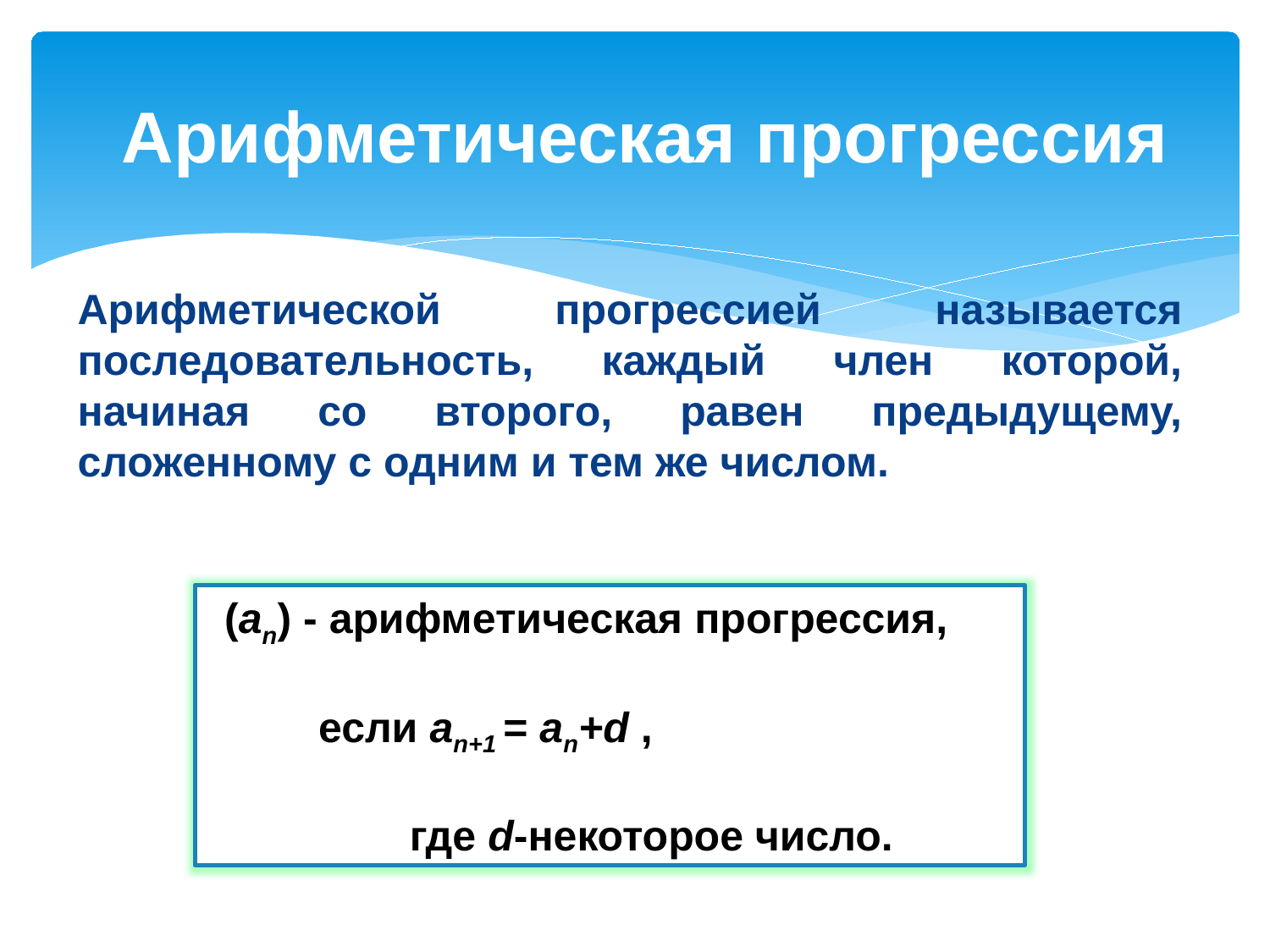

# Арифметическая прогрессия
Арифметической прогрессией называется последовательность, каждый член которой, начиная со второго, равен предыдущему, сложенному с одним и тем же числом.

 (an) - арифметическая прогрессия,
         если an+1 = an+d ,
       где d-некоторое число.